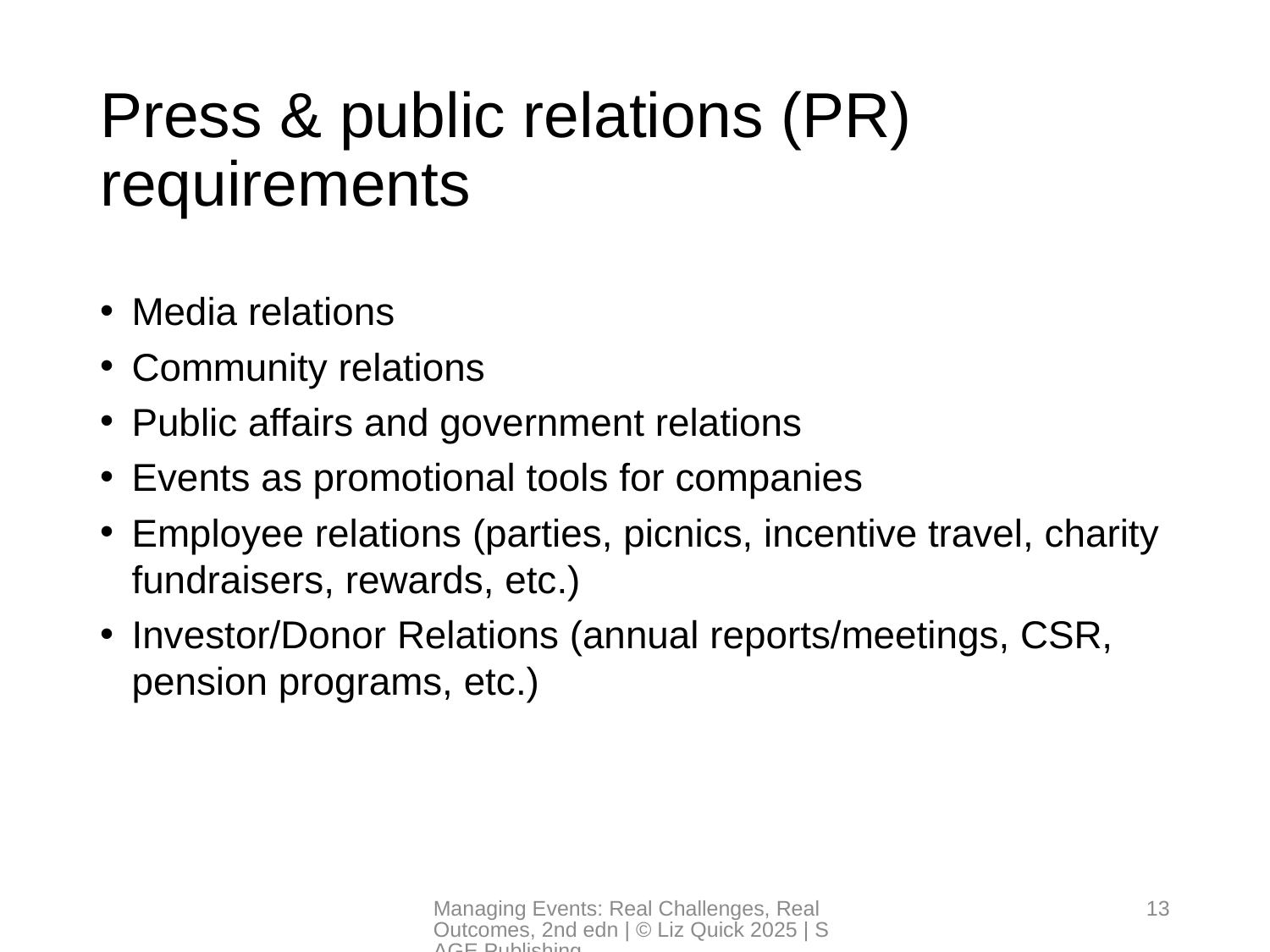

# Press & public relations (PR) requirements
Media relations
Community relations
Public affairs and government relations
Events as promotional tools for companies
Employee relations (parties, picnics, incentive travel, charity fundraisers, rewards, etc.)
Investor/Donor Relations (annual reports/meetings, CSR, pension programs, etc.)
Managing Events: Real Challenges, Real Outcomes, 2nd edn | © Liz Quick 2025 | SAGE Publishing
13